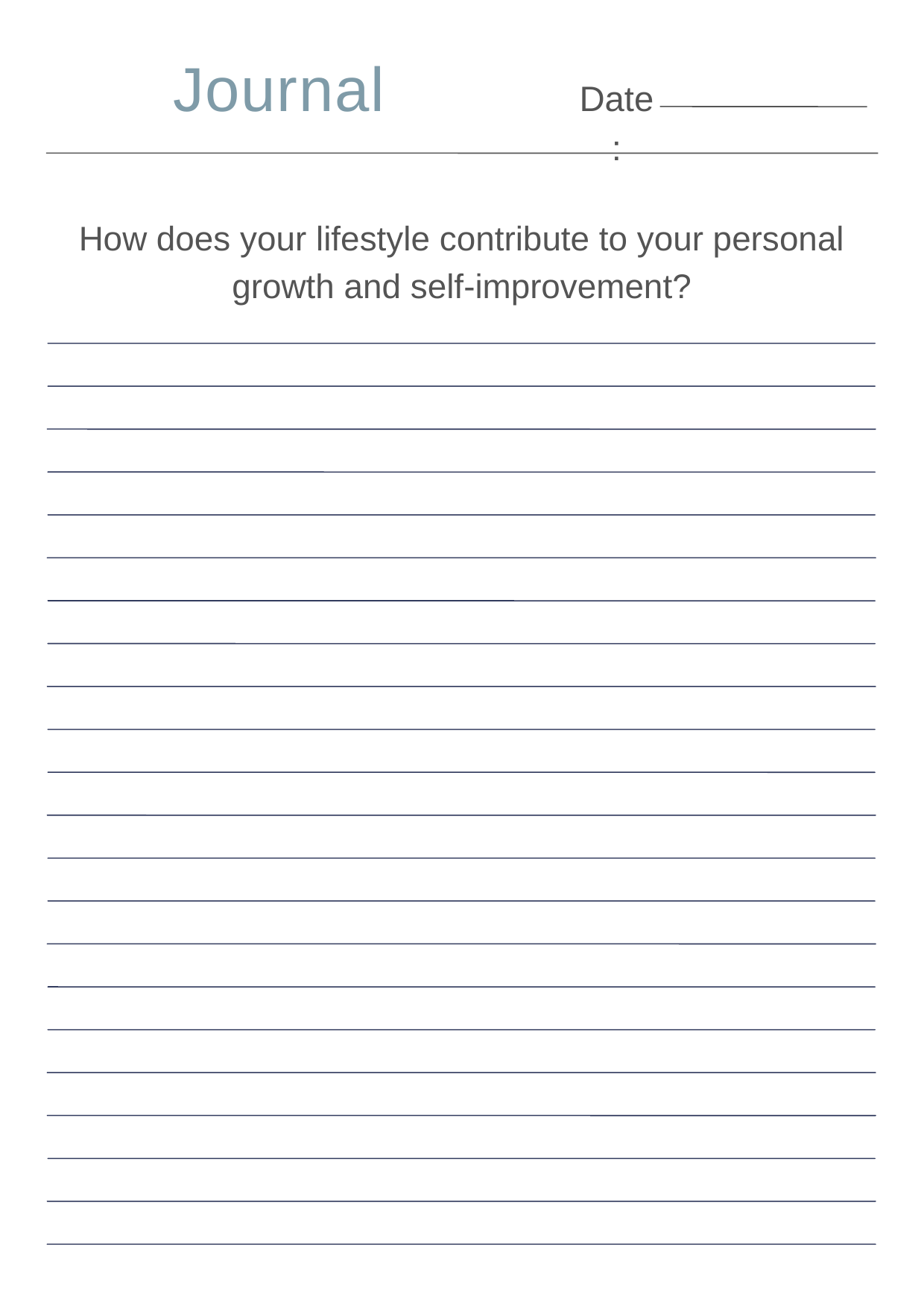

Journal
Date:

How does your lifestyle contribute to your personal growth and self-improvement?